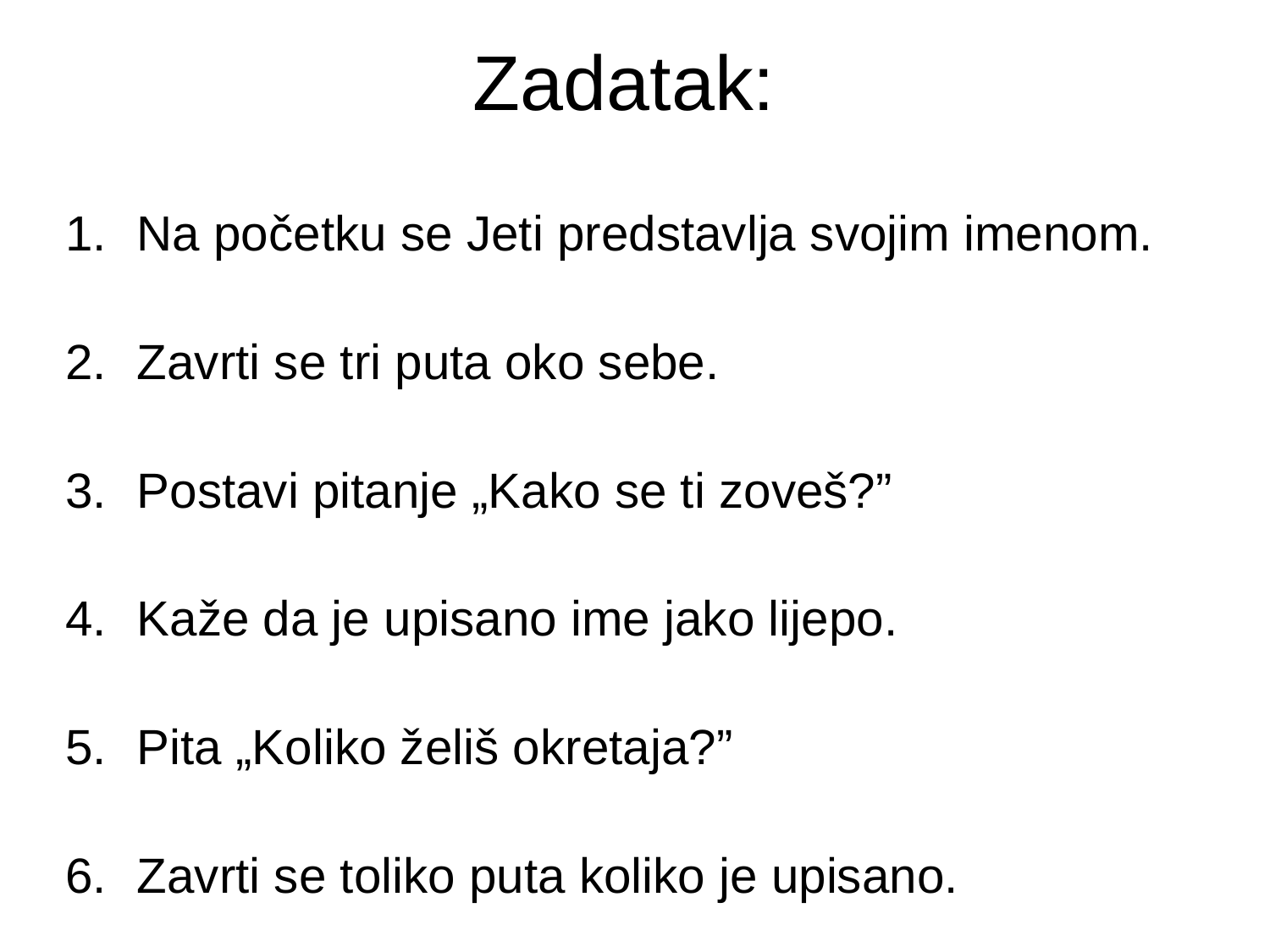

# Zadatak:
Na početku se Jeti predstavlja svojim imenom.
Zavrti se tri puta oko sebe.
Postavi pitanje „Kako se ti zoveš?”
Kaže da je upisano ime jako lijepo.
Pita „Koliko želiš okretaja?”
Zavrti se toliko puta koliko je upisano.